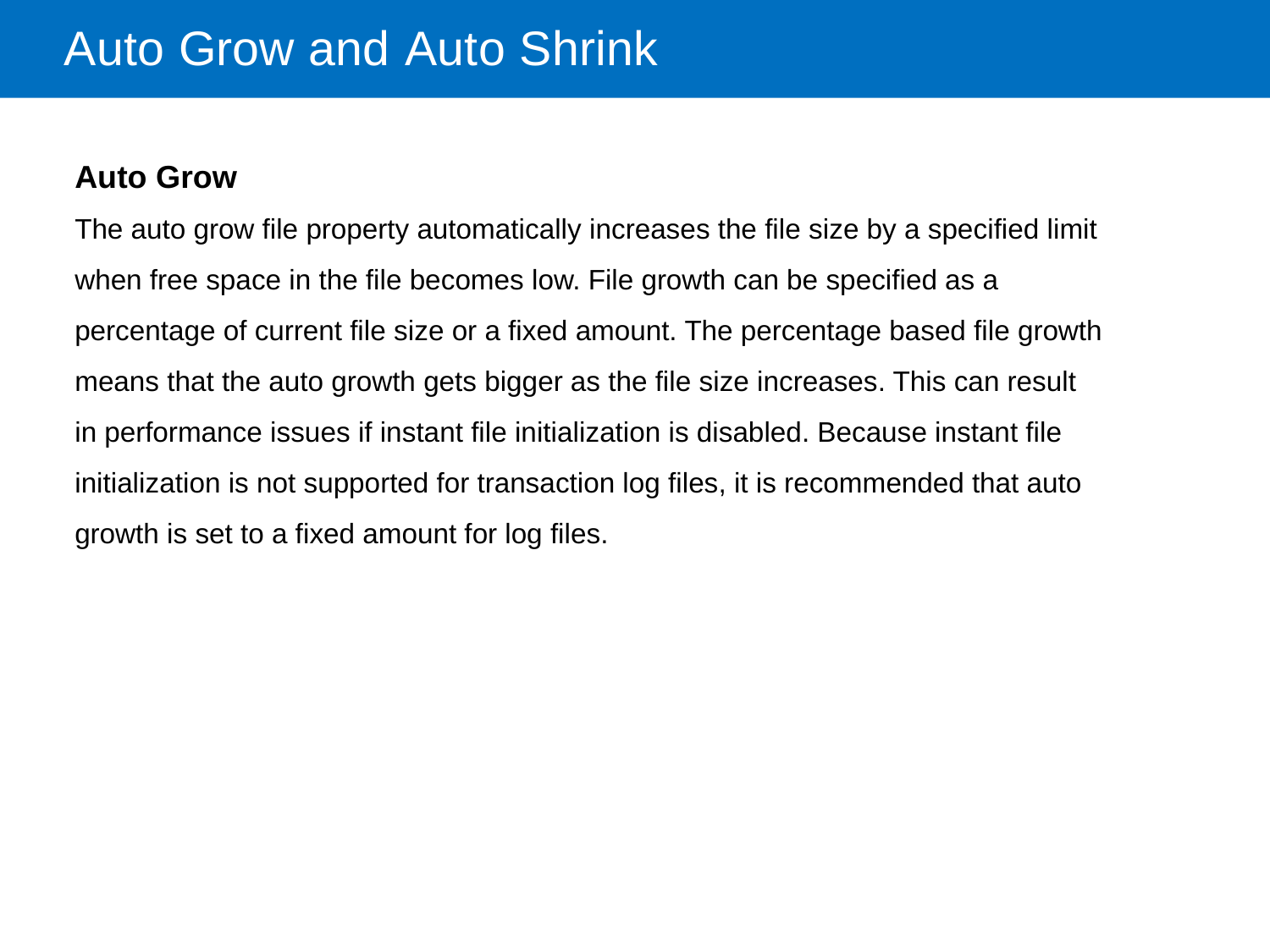

# Auto Grow and Auto Shrink
Auto Grow
The auto grow file property automatically increases the file size by a specified limit when free space in the file becomes low. File growth can be specified as a percentage of current file size or a fixed amount. The percentage based file growth means that the auto growth gets bigger as the file size increases. This can result in performance issues if instant file initialization is disabled. Because instant file initialization is not supported for transaction log files, it is recommended that auto growth is set to a fixed amount for log files.